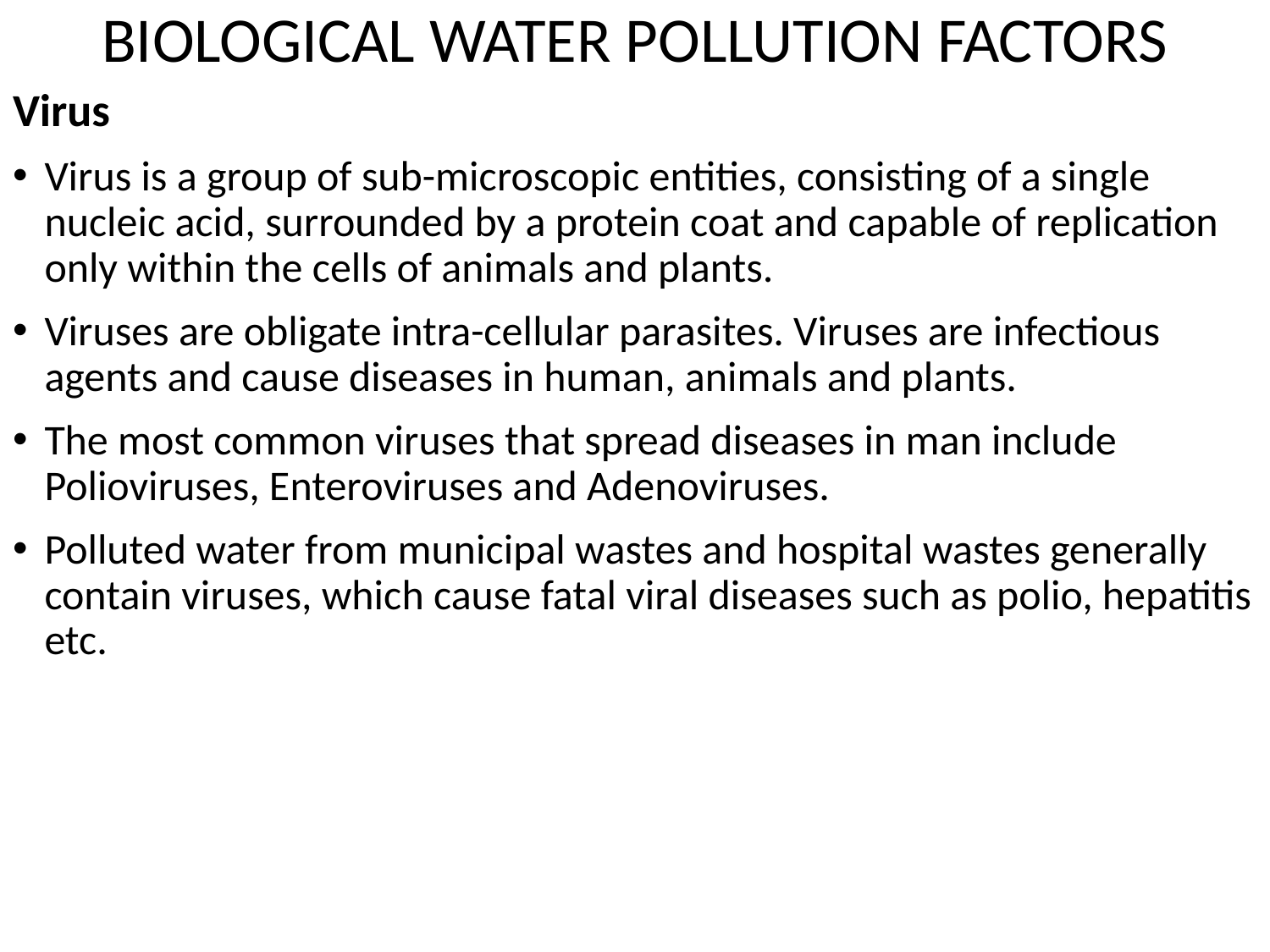

# BIOLOGICAL WATER POLLUTION FACTORS
Virus
Virus is a group of sub-microscopic entities, consisting of a single nucleic acid, surrounded by a protein coat and capable of replication  only within the cells of animals and plants.
Viruses are obligate intra-cellular parasites. Viruses are infectious agents and cause diseases in human, animals and plants.
The most common viruses that spread diseases in man include Polioviruses, Enteroviruses and Adenoviruses.
Polluted water from municipal wastes and hospital wastes generally contain viruses, which cause fatal viral diseases such as polio, hepatitis etc.